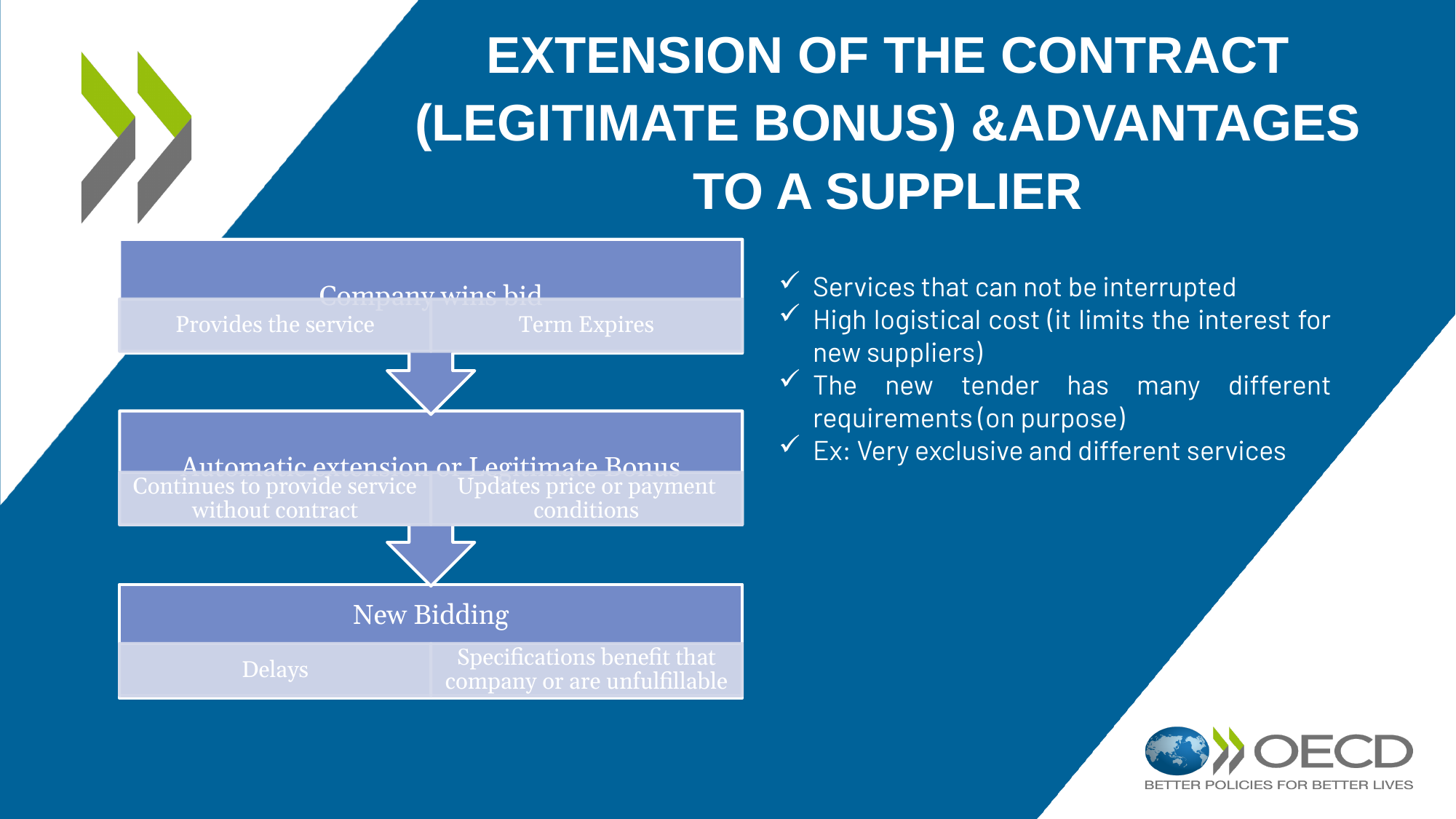

# Extension of the contract (Legitimate bonus) &Advantages to a supplier
New Bidding
Delays
Specifications benefit that company or are unfulfillable
Automatic extension or Legitimate Bonus
Continues to provide service without contract
Updates price or payment conditions
Company wins bid
Provides the service
Term Expires
Services that can not be interrupted
High logistical cost (it limits the interest for new suppliers)
The new tender has many different requirements (on purpose)
Ex: Very exclusive and different services